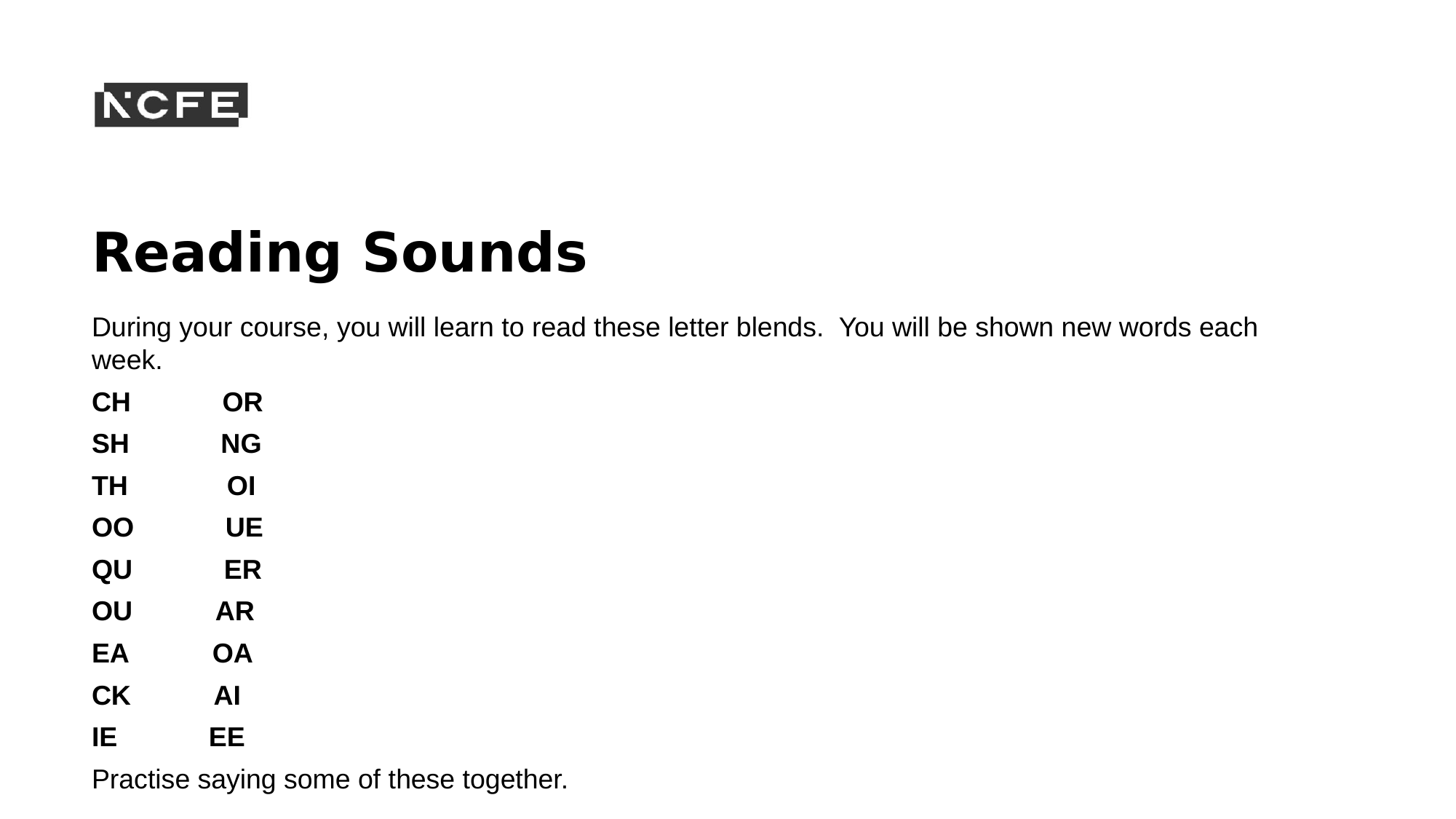

# Reading Sounds
During your course, you will learn to read these letter blends.  You will be shown new words each week.
CH            OR
SH            NG
TH             OI
OO            UE
QU            ER
OU           AR
EA           OA
CK           AI
IE            EE
Practise saying some of these together.